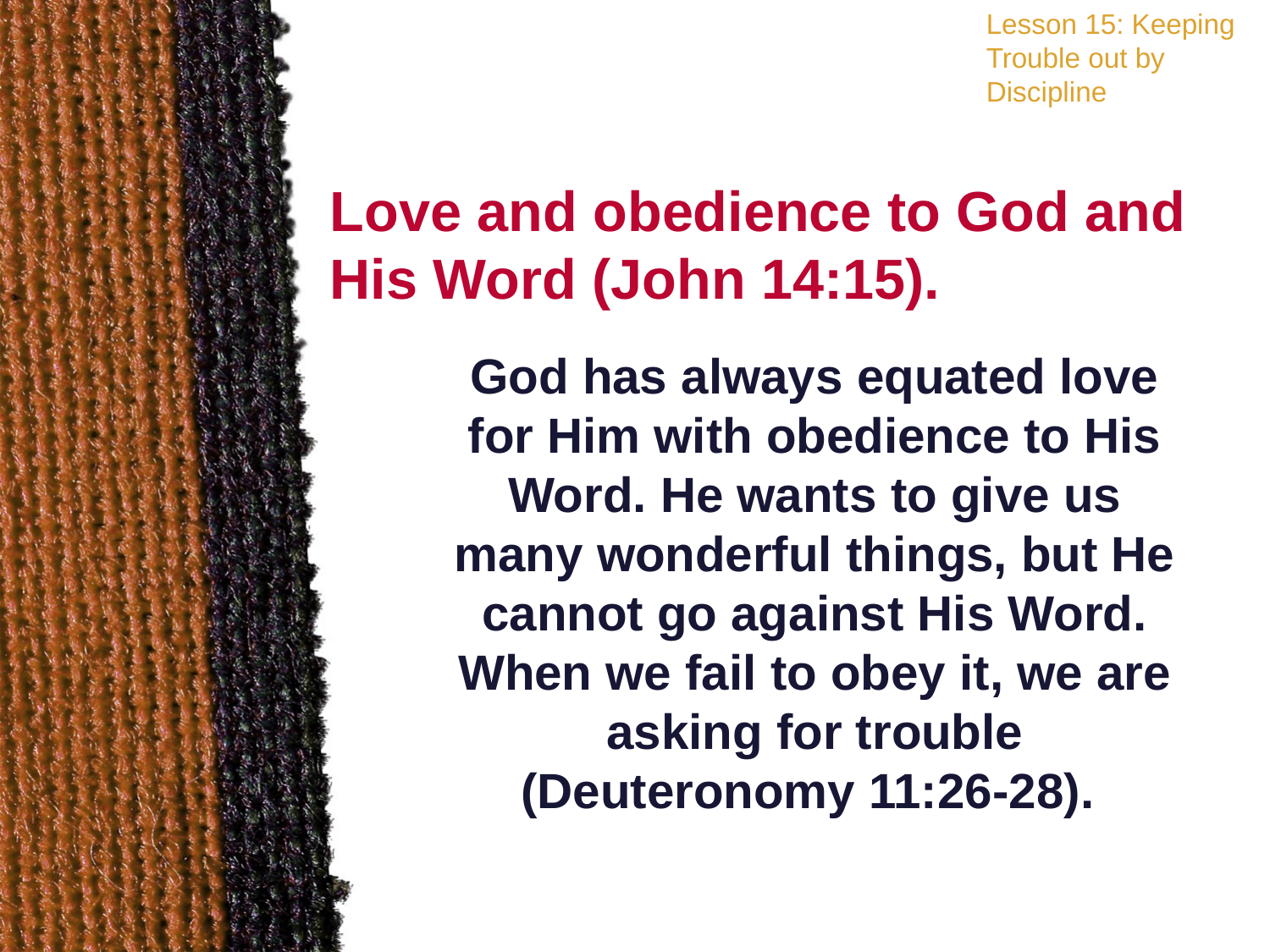

Lesson 15: Keeping Trouble out by Discipline
Love and obedience to God and His Word (John 14:15).
God has always equated love for Him with obedience to His Word. He wants to give us many wonderful things, but He cannot go against His Word. When we fail to obey it, we are asking for trouble (Deuteronomy 11:26-28).